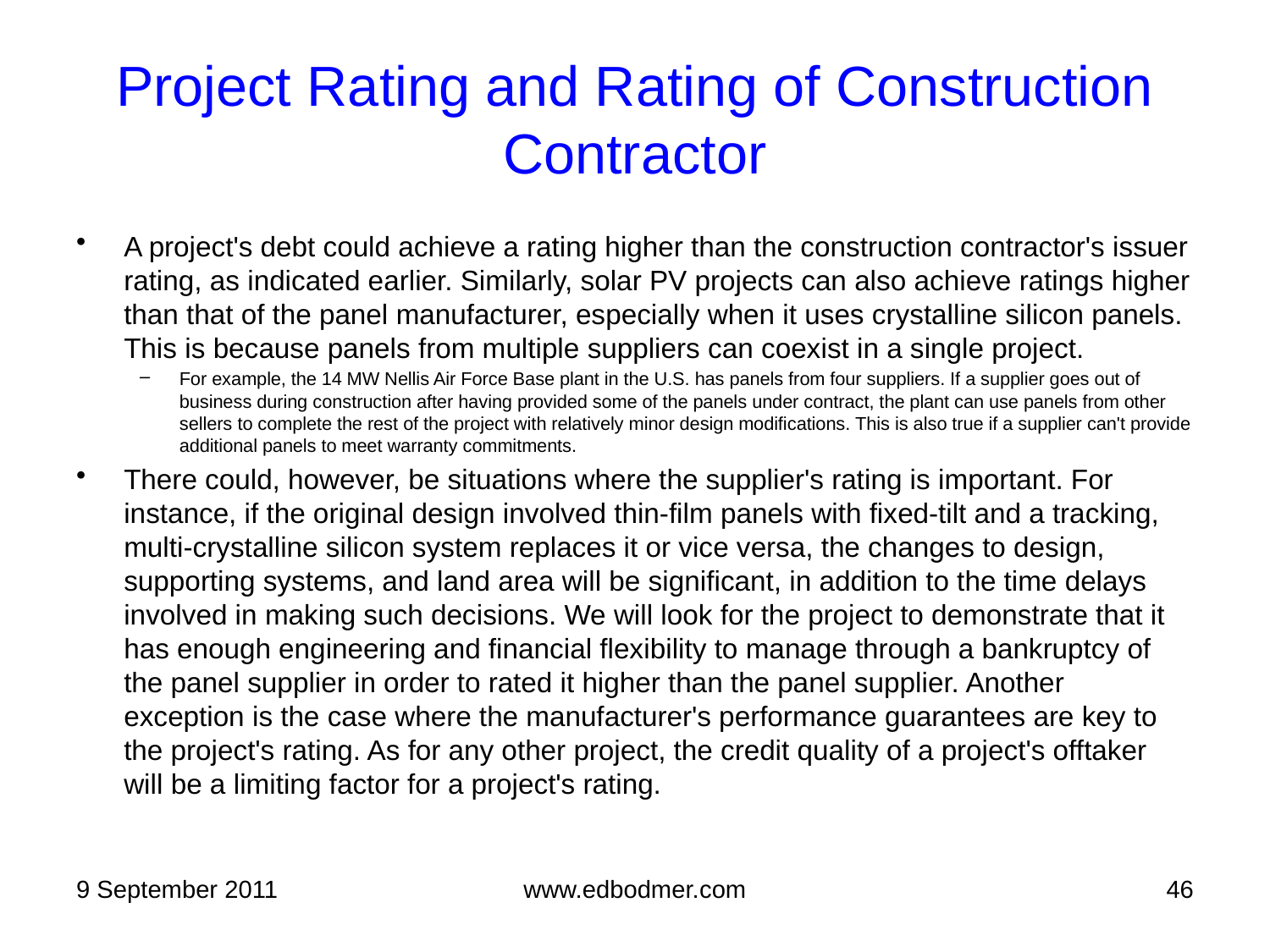

# Project Rating and Rating of Construction Contractor
A project's debt could achieve a rating higher than the construction contractor's issuer rating, as indicated earlier. Similarly, solar PV projects can also achieve ratings higher than that of the panel manufacturer, especially when it uses crystalline silicon panels. This is because panels from multiple suppliers can coexist in a single project.
For example, the 14 MW Nellis Air Force Base plant in the U.S. has panels from four suppliers. If a supplier goes out of business during construction after having provided some of the panels under contract, the plant can use panels from other sellers to complete the rest of the project with relatively minor design modifications. This is also true if a supplier can't provide additional panels to meet warranty commitments.
There could, however, be situations where the supplier's rating is important. For instance, if the original design involved thin-film panels with fixed-tilt and a tracking, multi-crystalline silicon system replaces it or vice versa, the changes to design, supporting systems, and land area will be significant, in addition to the time delays involved in making such decisions. We will look for the project to demonstrate that it has enough engineering and financial flexibility to manage through a bankruptcy of the panel supplier in order to rated it higher than the panel supplier. Another exception is the case where the manufacturer's performance guarantees are key to the project's rating. As for any other project, the credit quality of a project's offtaker will be a limiting factor for a project's rating.
9 September 2011
www.edbodmer.com
46